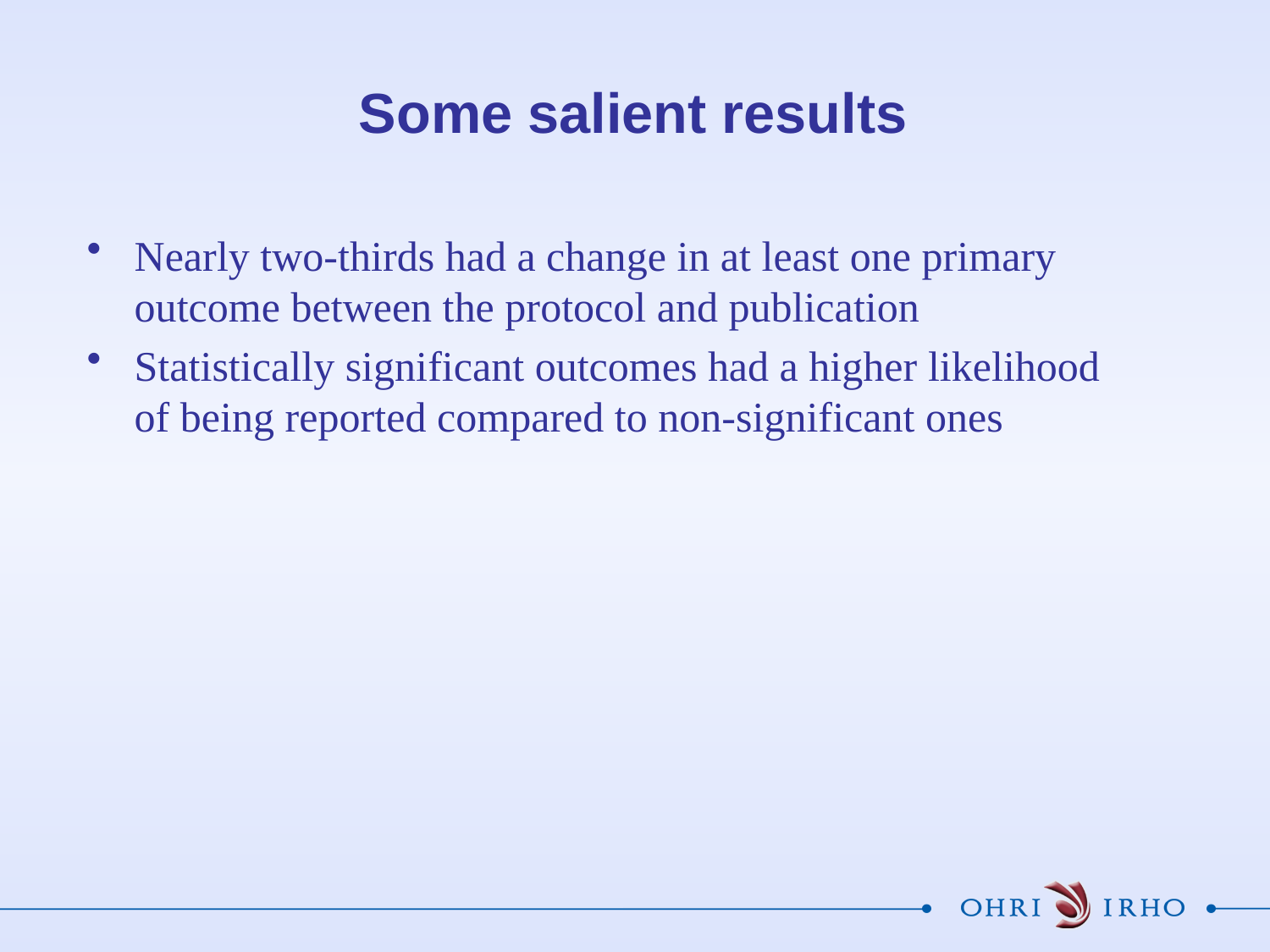

# Some salient results
Nearly two-thirds had a change in at least one primary outcome between the protocol and publication
Statistically significant outcomes had a higher likelihood of being reported compared to non-significant ones